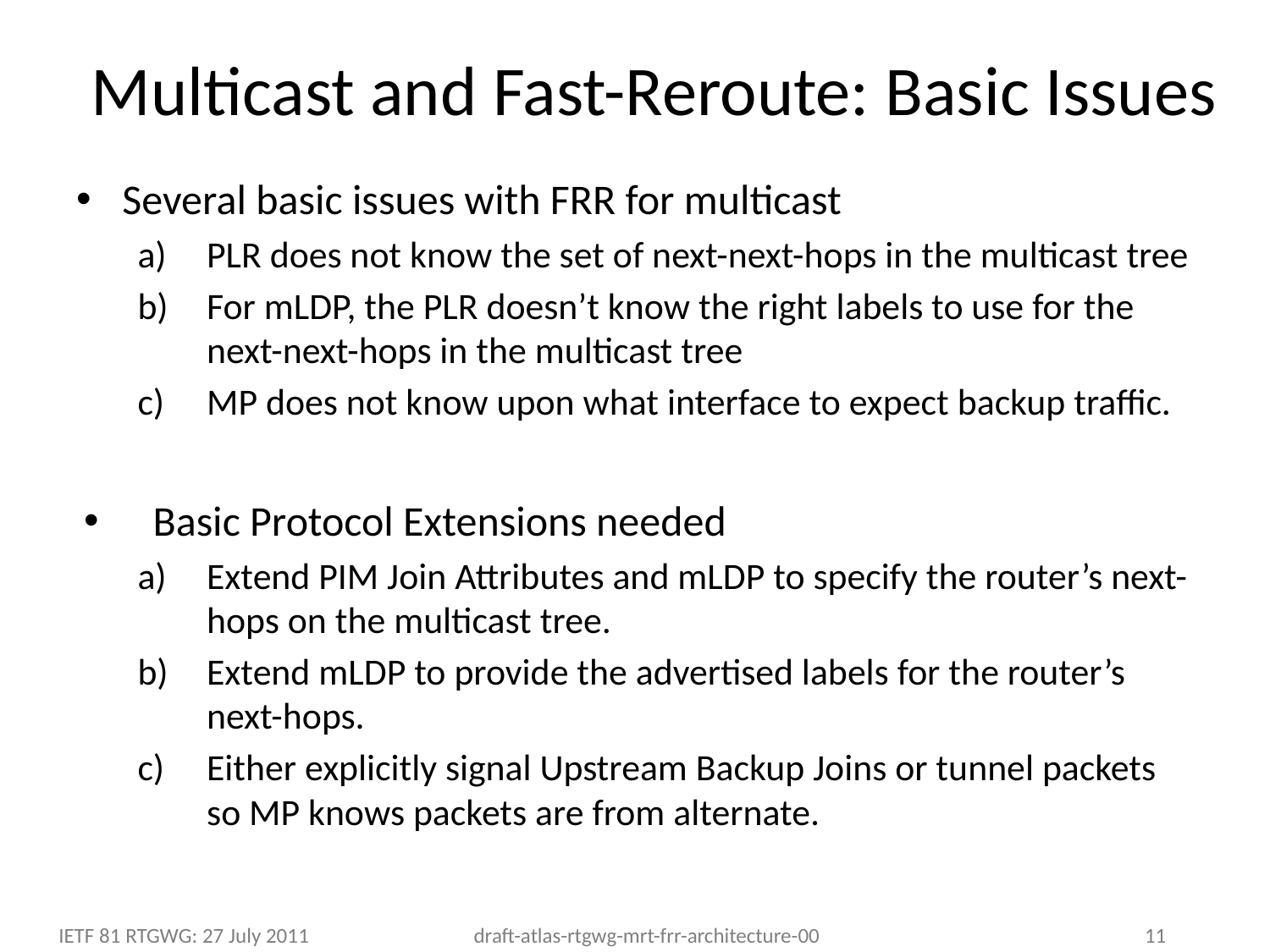

# Multicast and Fast-Reroute: Basic Issues
Several basic issues with FRR for multicast
PLR does not know the set of next-next-hops in the multicast tree
For mLDP, the PLR doesn’t know the right labels to use for the next-next-hops in the multicast tree
MP does not know upon what interface to expect backup traffic.

Basic Protocol Extensions needed
Extend PIM Join Attributes and mLDP to specify the router’s next-hops on the multicast tree.
Extend mLDP to provide the advertised labels for the router’s next-hops.
Either explicitly signal Upstream Backup Joins or tunnel packets so MP knows packets are from alternate.